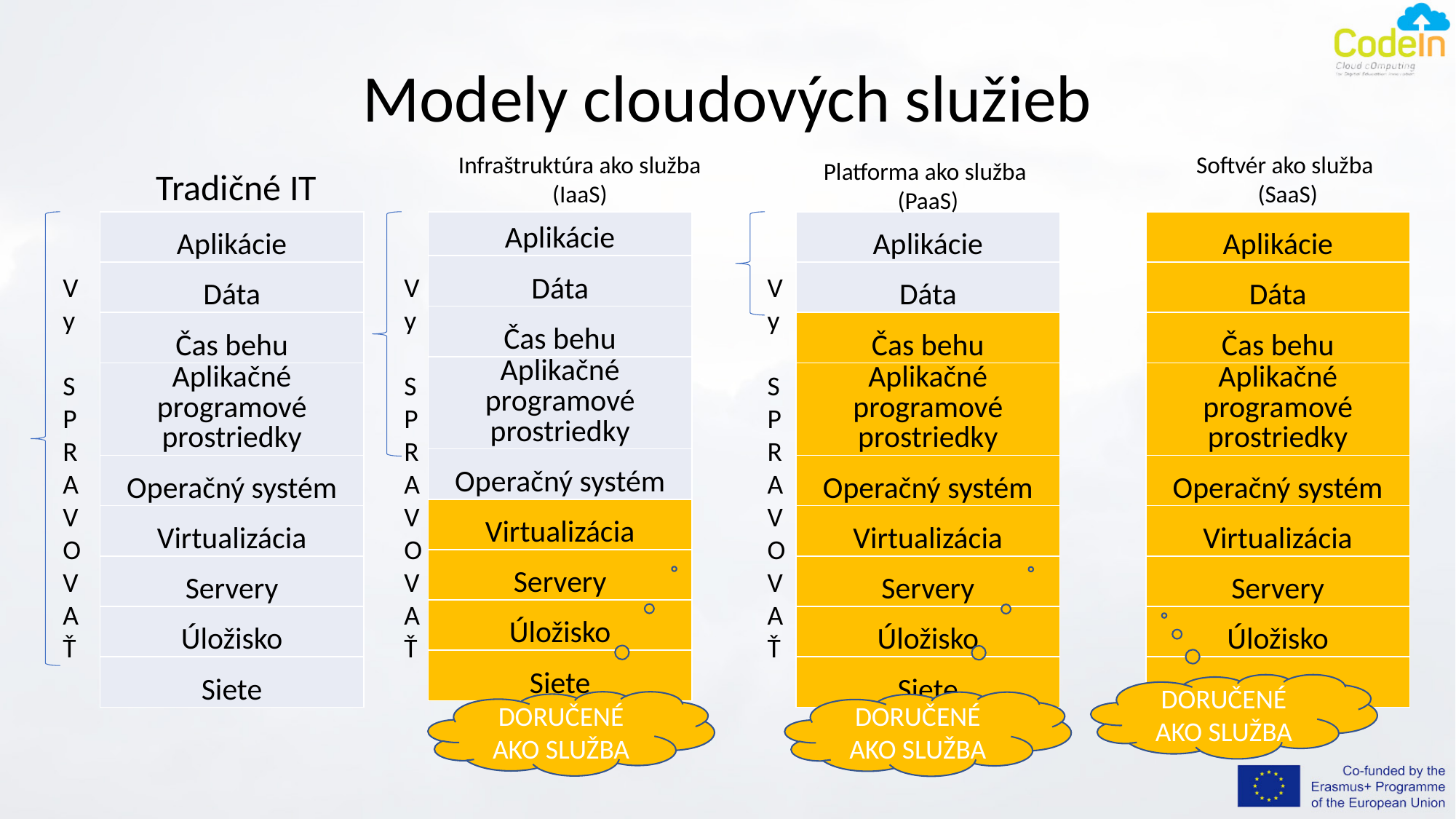

# Modely cloudových služieb
Infraštruktúra ako služba (IaaS)
Softvér ako služba
(SaaS)
Platforma ako služba
(PaaS)
Tradičné IT

| Aplikácie |
| --- |
| Dáta |
| Čas behu |
| Aplikačné programové prostriedky |
| Operačný systém |
| Virtualizácia |
| Servery |
| Úložisko |
| Siete |
| Aplikácie |
| --- |
| Dáta |
| Čas behu |
| Aplikačné programové prostriedky |
| Operačný systém |
| Virtualizácia |
| Servery |
| Úložisko |
| Siete |
| Aplikácie |
| --- |
| Dáta |
| Čas behu |
| Aplikačné programové prostriedky |
| Operačný systém |
| Virtualizácia |
| Servery |
| Úložisko |
| Siete |
| Aplikácie |
| --- |
| Dáta |
| Čas behu |
| Aplikačné programové prostriedky |
| Operačný systém |
| Virtualizácia |
| Servery |
| Úložisko |
| Siete |

Vy

SPRAVOVAŤ
Vy

SPRAVOVAŤ
Vy

SPRAVOVAŤ
DORUČENÉ AKO SLUŽBA
DORUČENÉ AKO SLUŽBA
DORUČENÉ AKO SLUŽBA